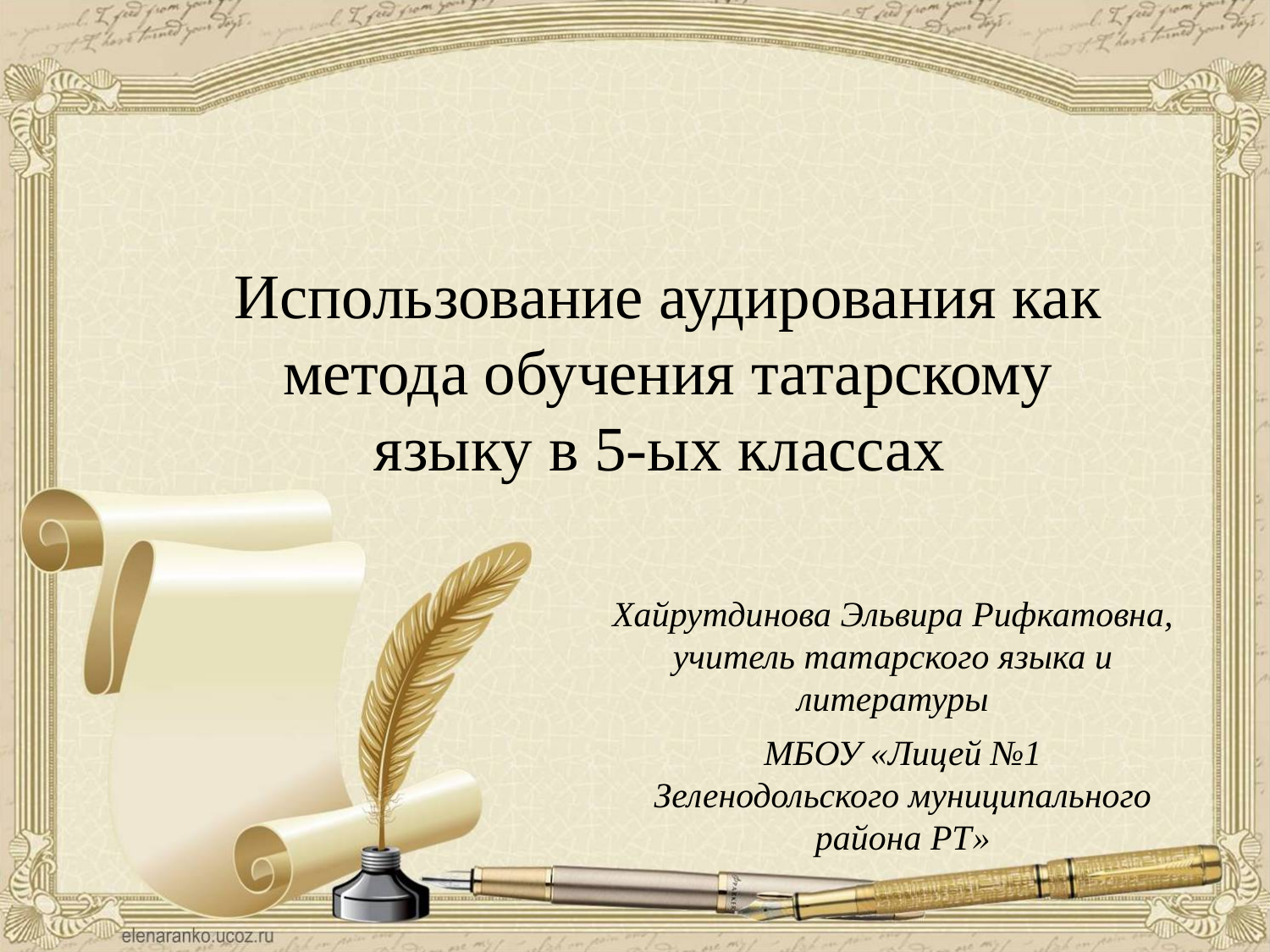

Использование аудирования как
метода обучения татарскому языку в 5-ых классах
Хайрутдинова Эльвира Рифкатовна,
учитель татарского языка и литературы

МБОУ «Лицей №1 Зеленодольского муниципального района РТ»